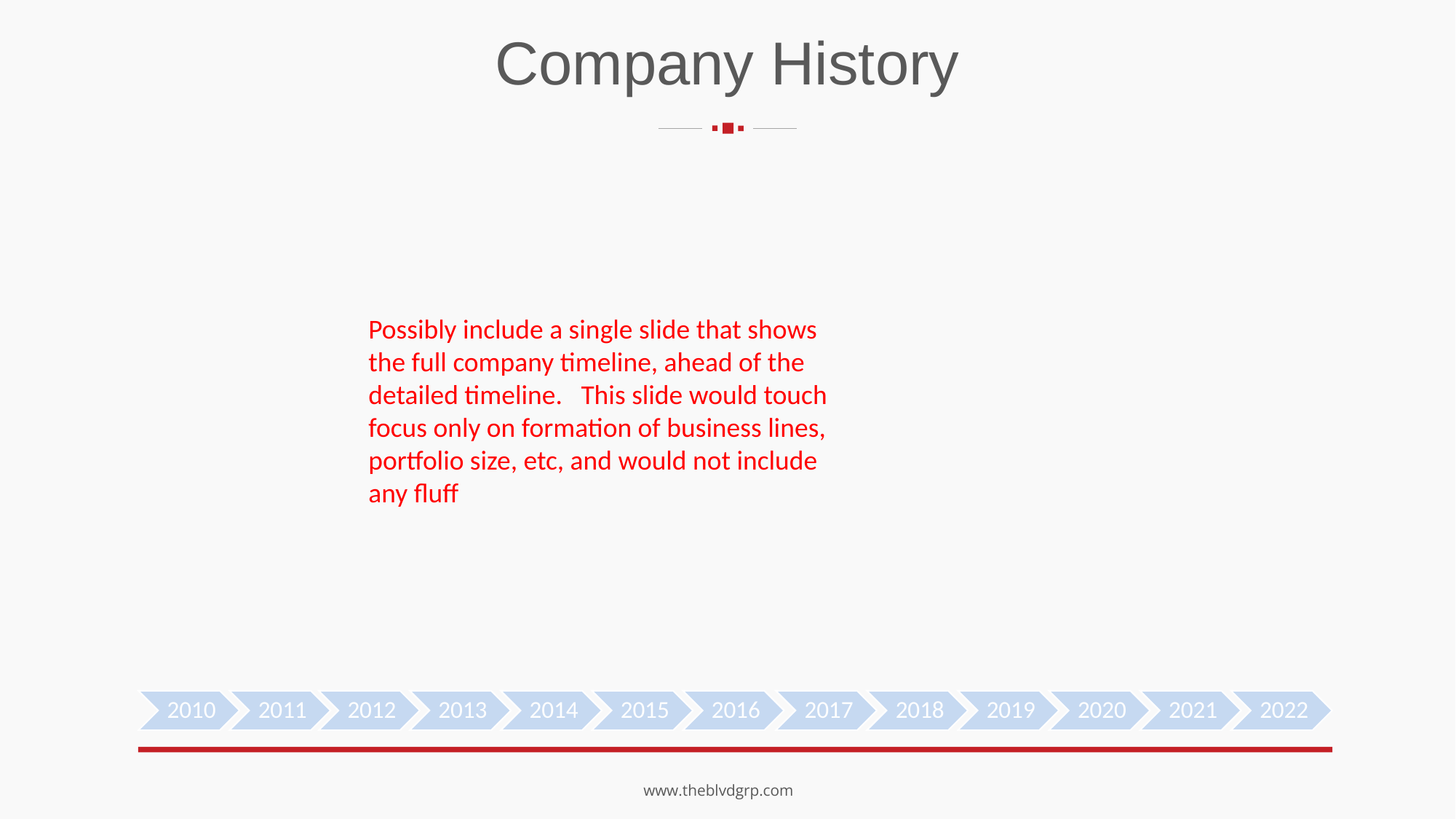

Company History

Possibly include a single slide that shows the full company timeline, ahead of the detailed timeline.   This slide would touch focus only on formation of business lines, portfolio size, etc, and would not include any fluff
2010
2011
2012
2013
2014
2015
2016
2017
2018
2019
2020
2021
2022

www.theblvdgrp.com